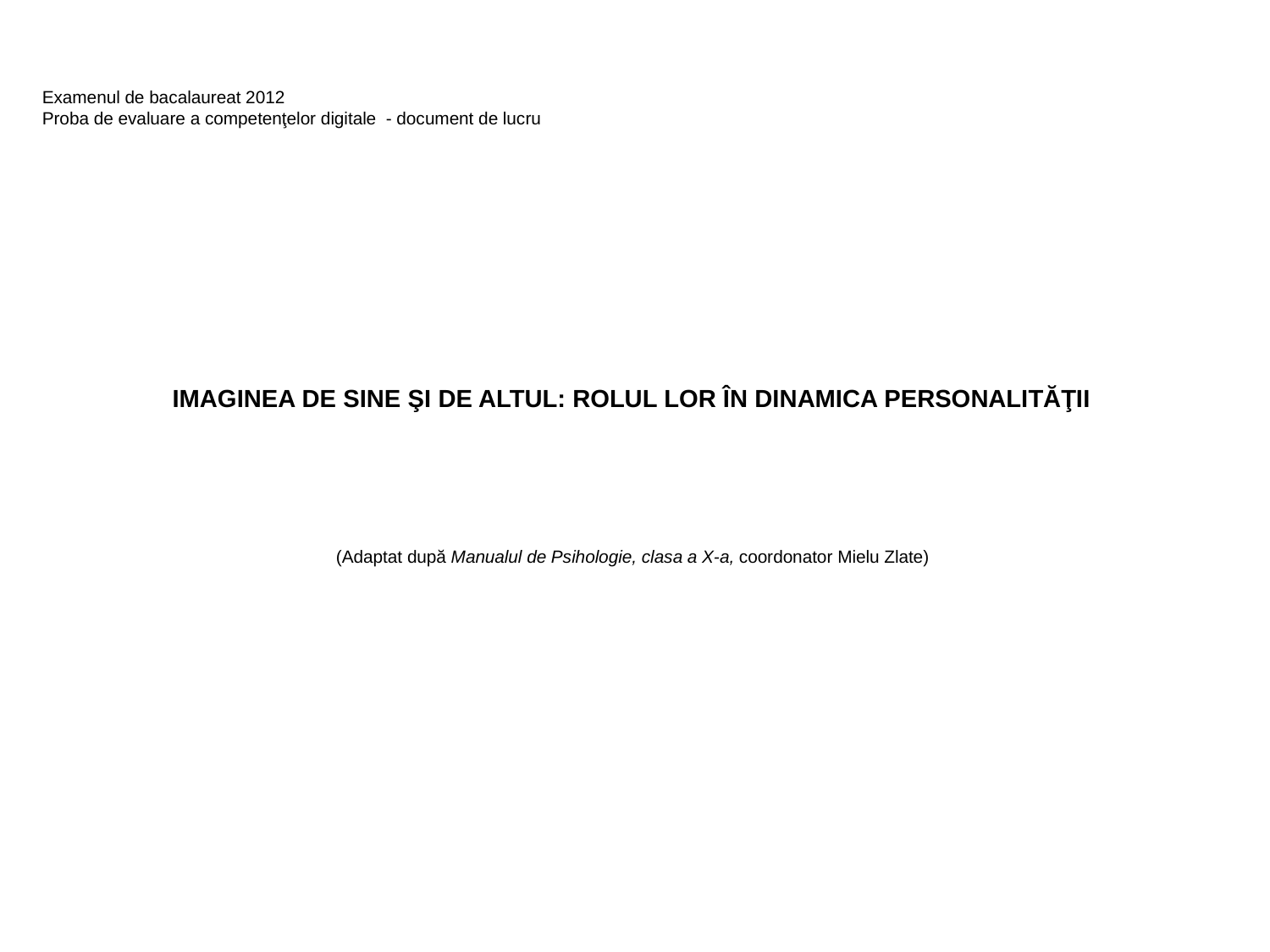

Examenul de bacalaureat 2012
Proba de evaluare a competenţelor digitale  - document de lucru
# IMAGINEA DE SINE ŞI DE ALTUL: ROLUL LOR ÎN DINAMICA PERSONALITĂŢII
(Adaptat după Manualul de Psihologie, clasa a X-a, coordonator Mielu Zlate)